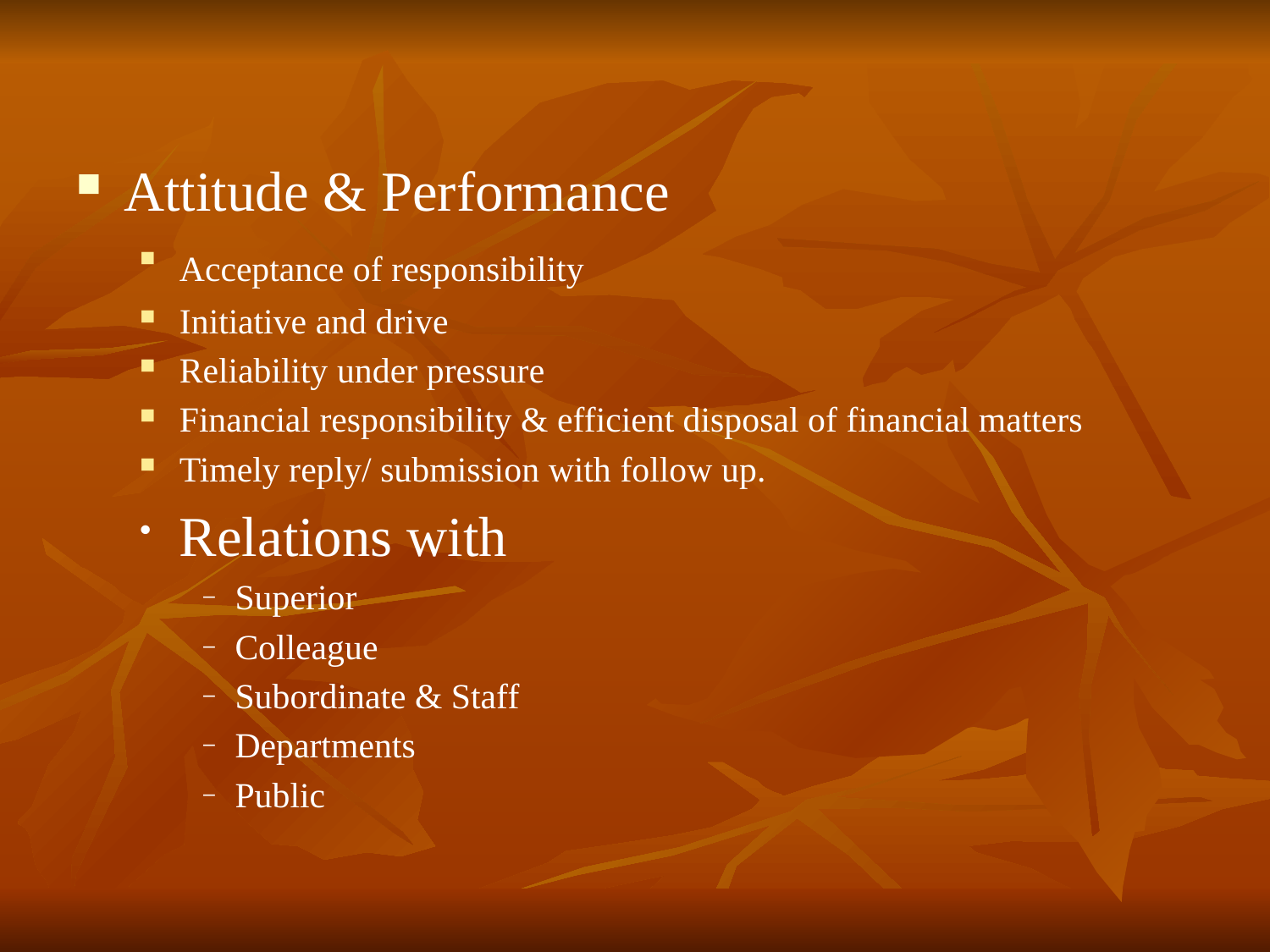

Attitude & Performance
Acceptance of responsibility
Initiative and drive
Reliability under pressure
Financial responsibility & efficient disposal of financial matters
Timely reply/ submission with follow up.
Relations with
Superior
Colleague
Subordinate & Staff
Departments
Public